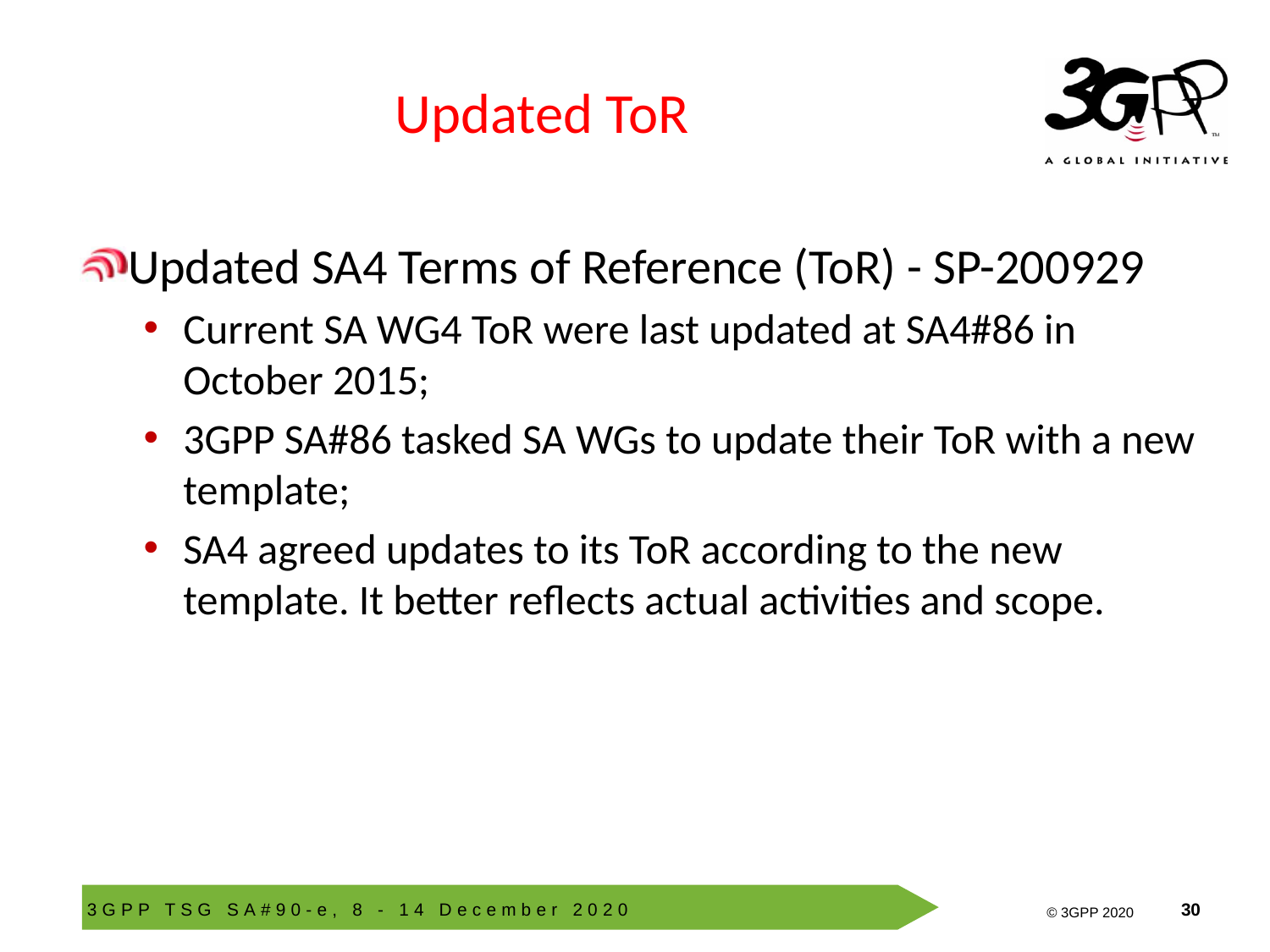

# Updated ToR

Updated SA4 Terms of Reference (ToR) - SP-200929
Current SA WG4 ToR were last updated at SA4#86 in October 2015;
3GPP SA#86 tasked SA WGs to update their ToR with a new template;
SA4 agreed updates to its ToR according to the new template. It better reflects actual activities and scope.